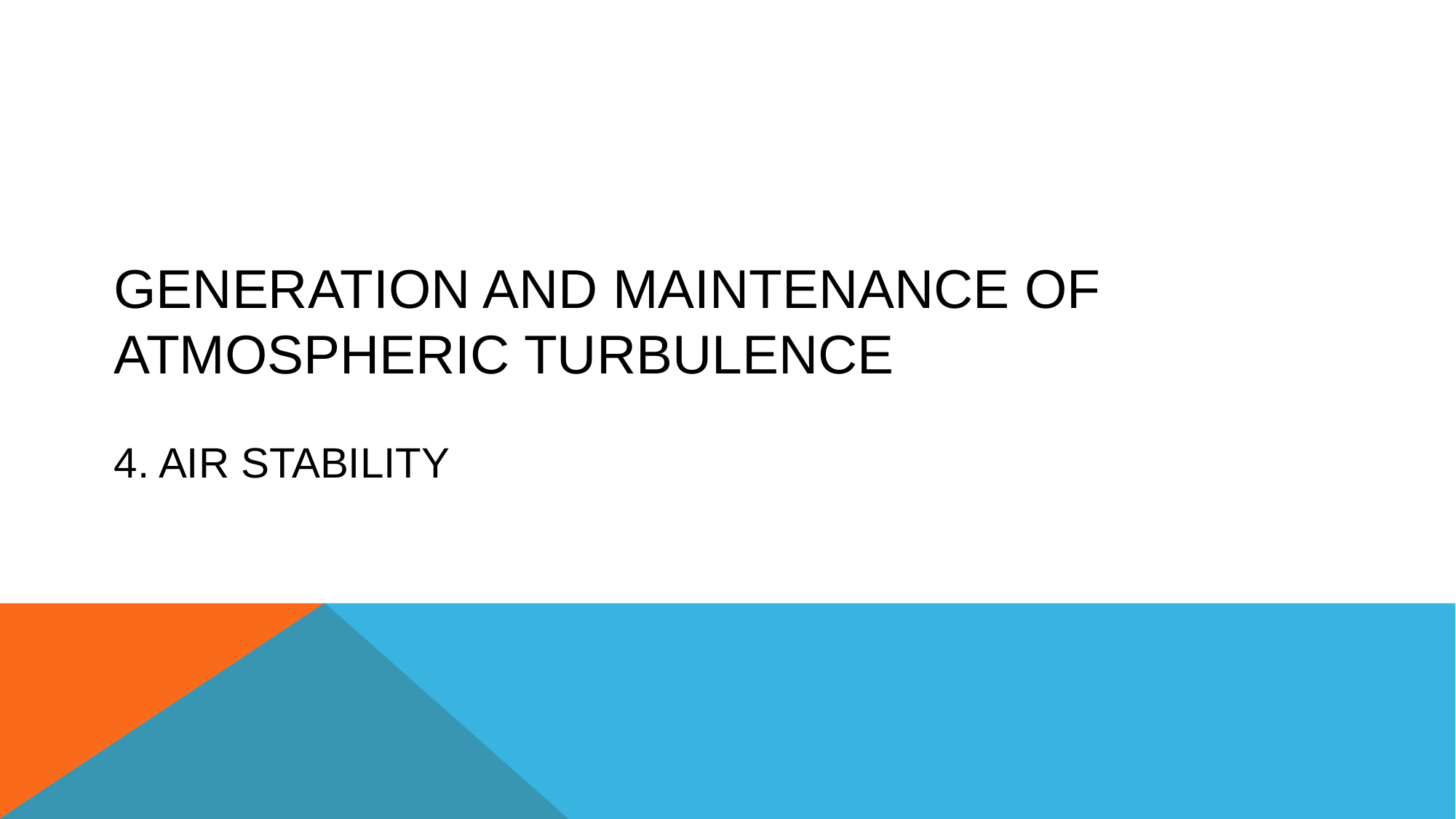

# Generation and maintenance of atmospheric turbulence 4. Air stability